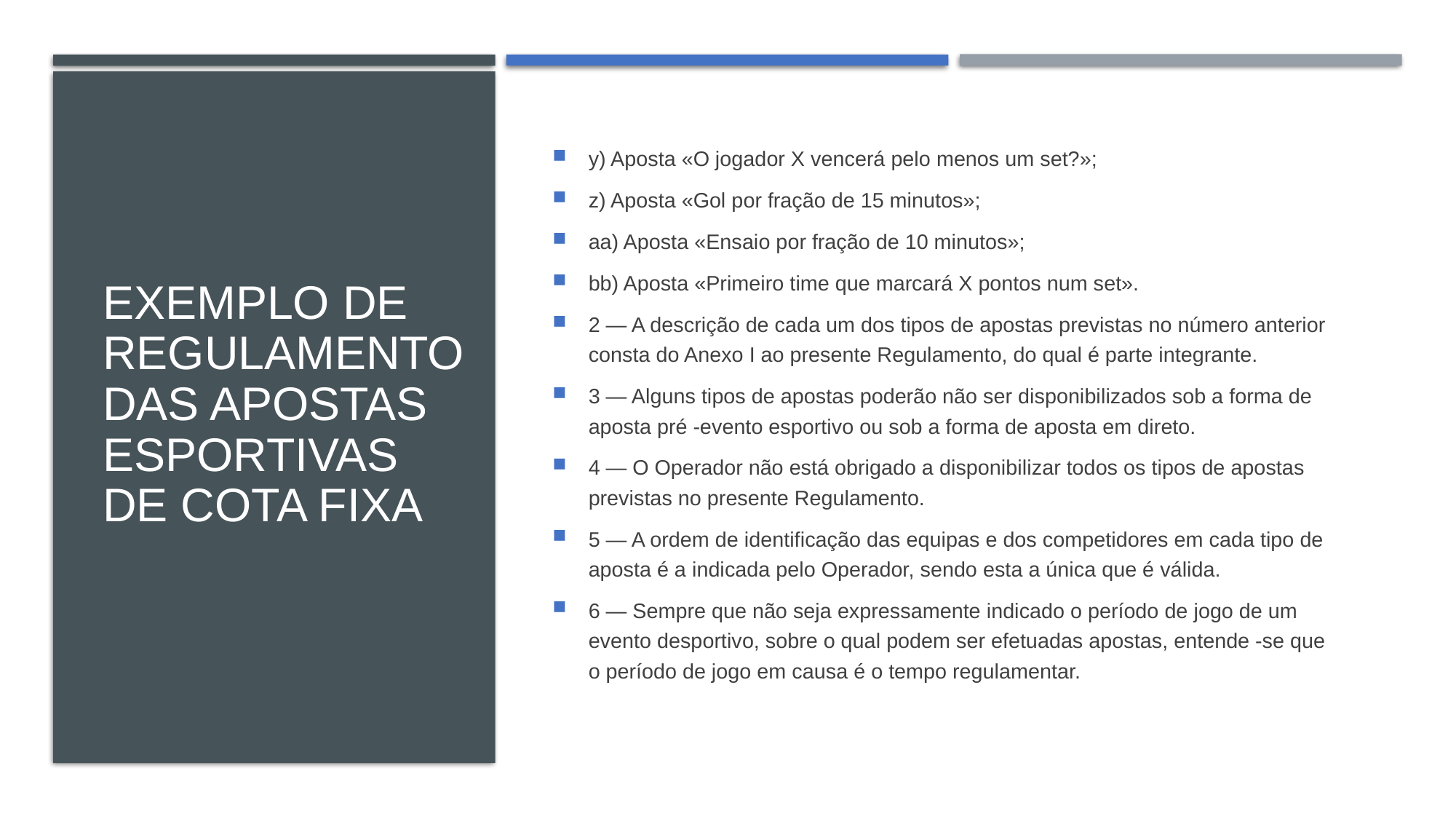

# Exemplo de Regulamento das Apostas esportivas de cota fixa
y) Aposta «O jogador X vencerá pelo menos um set?»;
z) Aposta «Gol por fração de 15 minutos»;
aa) Aposta «Ensaio por fração de 10 minutos»;
bb) Aposta «Primeiro time que marcará X pontos num set».
2 — A descrição de cada um dos tipos de apostas previstas no número anterior consta do Anexo I ao presente Regulamento, do qual é parte integrante.
3 — Alguns tipos de apostas poderão não ser disponibilizados sob a forma de aposta pré -evento esportivo ou sob a forma de aposta em direto.
4 — O Operador não está obrigado a disponibilizar todos os tipos de apostas previstas no presente Regulamento.
5 — A ordem de identificação das equipas e dos competidores em cada tipo de aposta é a indicada pelo Operador, sendo esta a única que é válida.
6 — Sempre que não seja expressamente indicado o período de jogo de um evento desportivo, sobre o qual podem ser efetuadas apostas, entende -se que o período de jogo em causa é o tempo regulamentar.